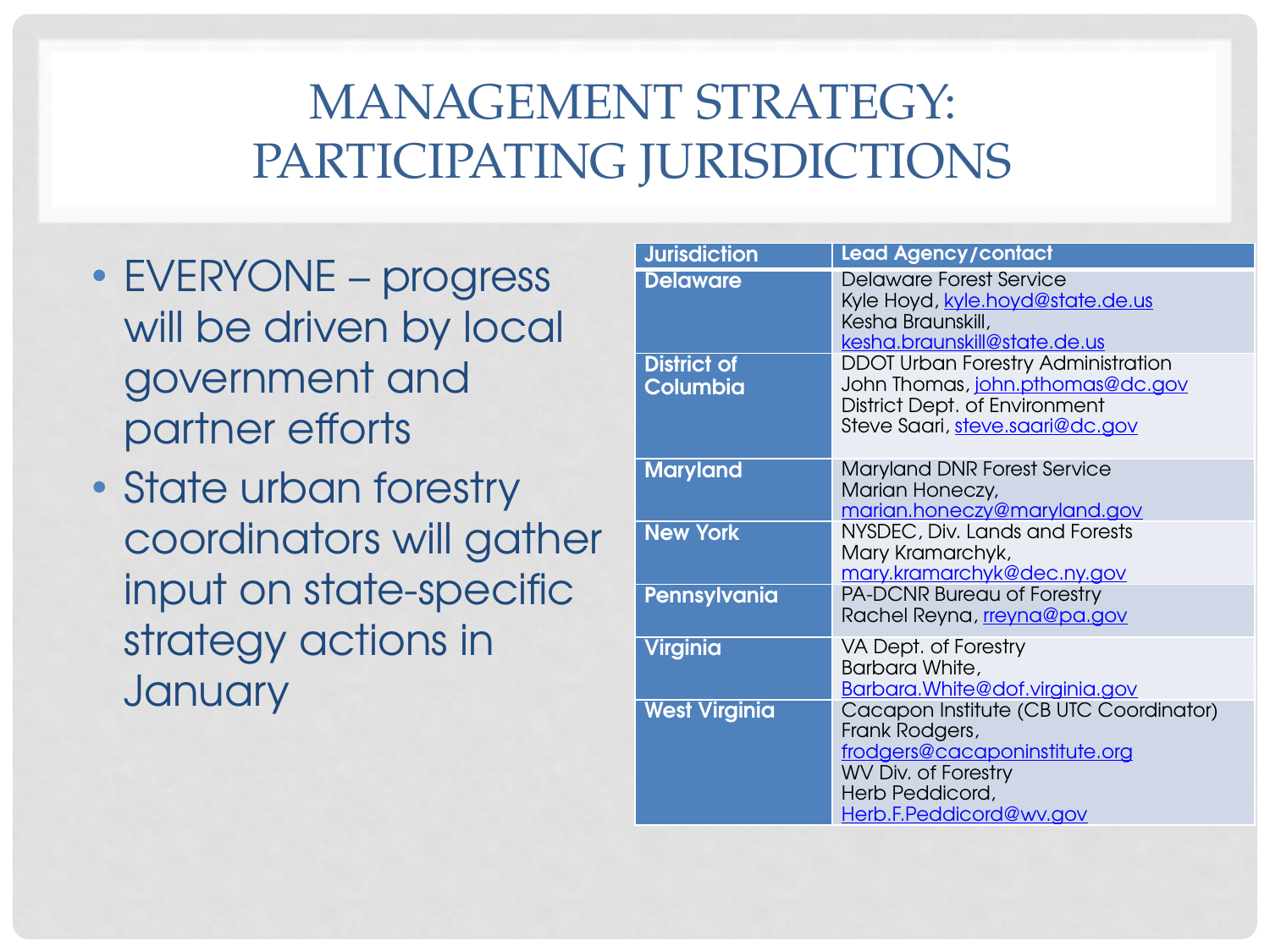

# Management Strategy: Participating Jurisdictions
EVERYONE – progress will be driven by local government and partner efforts
State urban forestry coordinators will gather input on state-specific strategy actions in January
| Jurisdiction | Lead Agency/contact |
| --- | --- |
| Delaware | Delaware Forest Service Kyle Hoyd, kyle.hoyd@state.de.us Kesha Braunskill, kesha.braunskill@state.de.us |
| District of Columbia | DDOT Urban Forestry Administration John Thomas, john.pthomas@dc.gov District Dept. of Environment Steve Saari, steve.saari@dc.gov |
| Maryland | Maryland DNR Forest Service Marian Honeczy, marian.honeczy@maryland.gov |
| New York | NYSDEC, Div. Lands and Forests Mary Kramarchyk, mary.kramarchyk@dec.ny.gov |
| Pennsylvania | PA-DCNR Bureau of Forestry Rachel Reyna, rreyna@pa.gov |
| Virginia | VA Dept. of Forestry Barbara White, Barbara.White@dof.virginia.gov |
| West Virginia | Cacapon Institute (CB UTC Coordinator) Frank Rodgers, frodgers@cacaponinstitute.org WV Div. of Forestry Herb Peddicord, Herb.F.Peddicord@wv.gov |